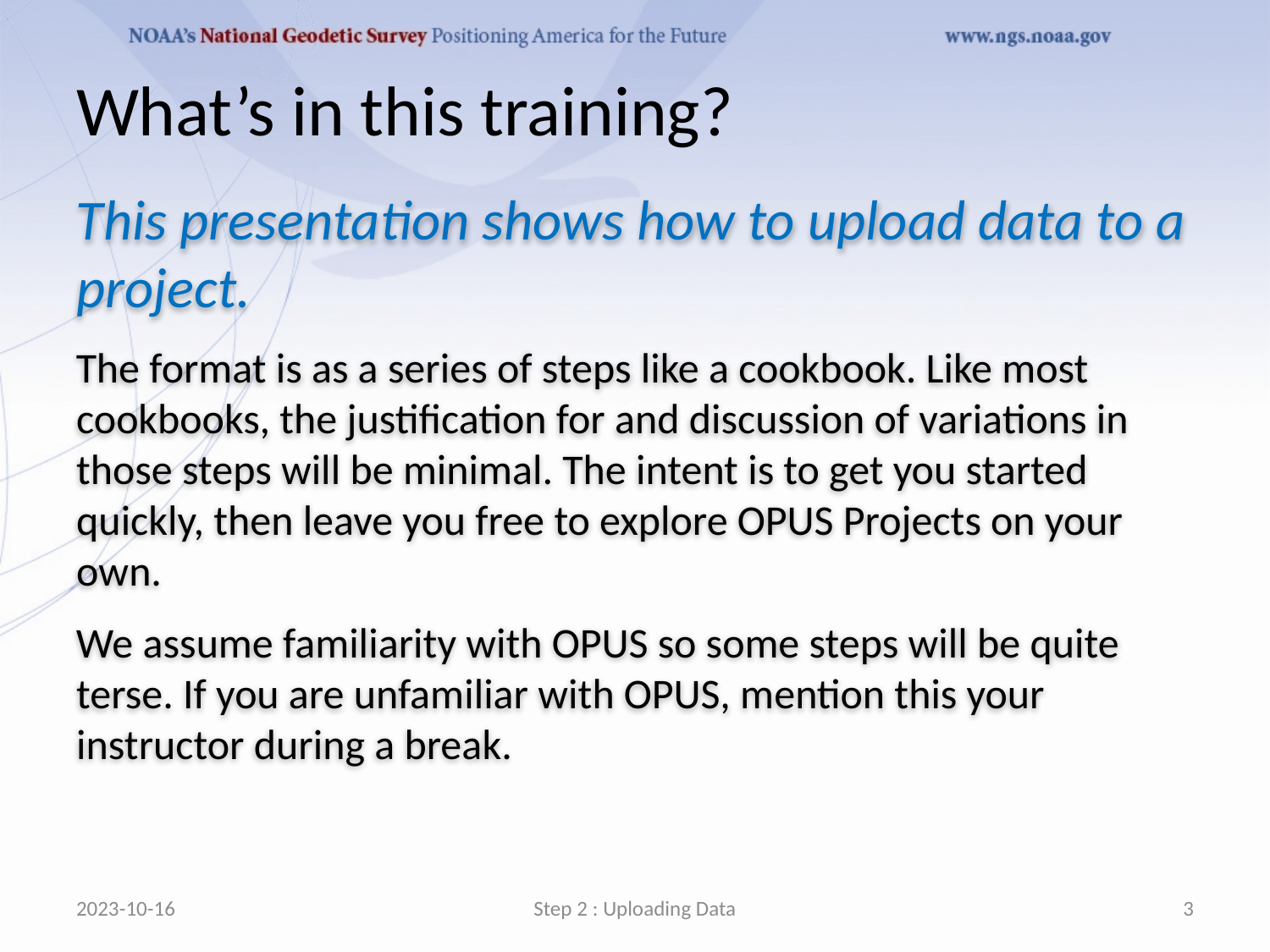

# What’s in this training?
This presentation shows how to upload data to a project.
The format is as a series of steps like a cookbook. Like most cookbooks, the justification for and discussion of variations in those steps will be minimal. The intent is to get you started quickly, then leave you free to explore OPUS Projects on your own.
We assume familiarity with OPUS so some steps will be quite terse. If you are unfamiliar with OPUS, mention this your instructor during a break.
2023-10-16
Step 2 : Uploading Data
3